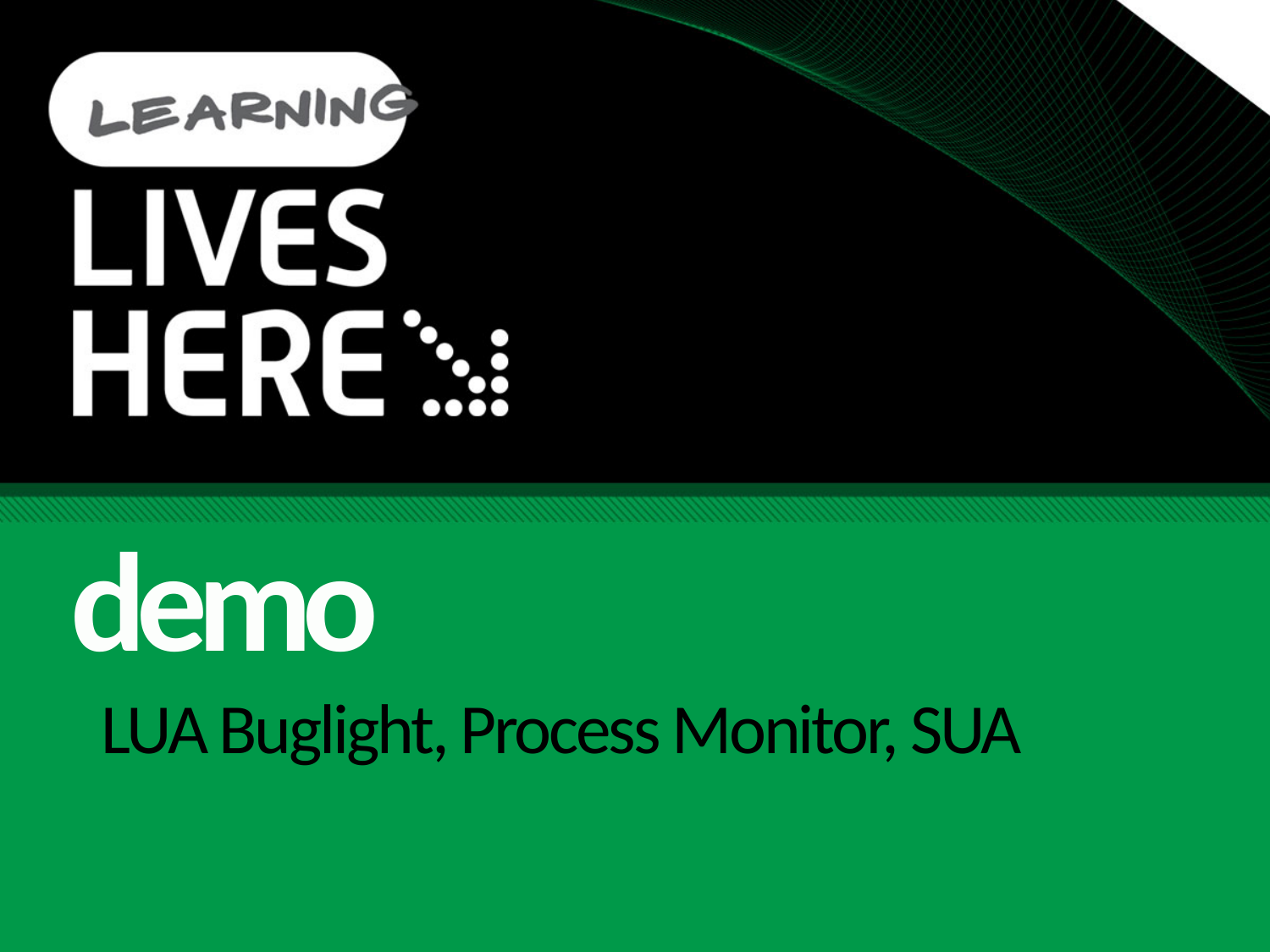

demo
# LUA Buglight, Process Monitor, SUA